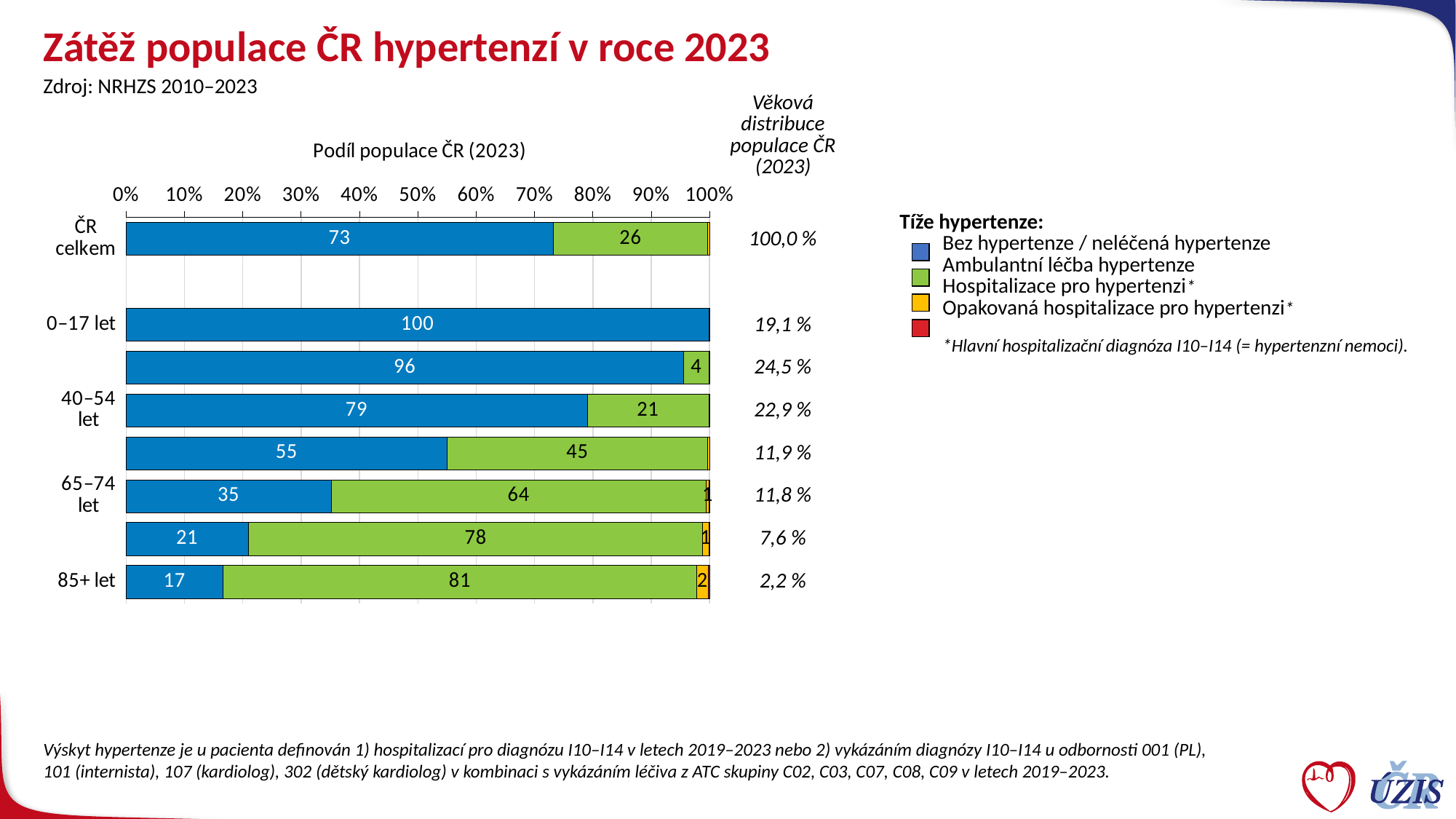

# Zátěž populace ČR hypertenzí v roce 2023
| Věková distribuce populace ČR (2023) |
| --- |
| 100,0 % |
|  |
| 19,1 % |
| 24,5 % |
| 22,9 % |
| 11,9 % |
| 11,8 % |
| 7,6 % |
| 2,2 % |
Zdroj: NRHZS 2010–2023

### Chart: Podíl populace ČR (2023)

| Category | Stupeň 1 | Stupeň 2 | Stupeň 3 | Stupeň 4 |
|---|---|---|---|---|
| ČR celkem | 73.20722017318013 | 26.499932382693718 | 0.2695967437510146 | 0.023250700375139145 |
|  | None | None | None | None |
| 0–17 let | 99.85879626248314 | 0.11948757650564572 | 0.01889208626087634 | 0.0028240747503371845 |
| 18–39 let | 95.53679657124366 | 4.41390615177726 | 0.045204958828626976 | 0.0040923181504540765 |
| 40–54 let | 79.07312460967152 | 20.785637775975665 | 0.1315110641534882 | 0.009726550199333488 |
| 55–64 let | 55.04727079524323 | 44.64074195615145 | 0.29253199568702826 | 0.019455252918287938 |
| 65–74 let | 35.19089164689535 | 64.22148283282763 | 0.5480828914326404 | 0.03954262884437849 |
| 75–84 let | 20.977234950474838 | 77.85352897149022 | 1.069602535066147 | 0.09963354296878797 |
| 85+ let | 16.604670257896768 | 81.22110117233343 | 1.9552713535122315 | 0.2189572162575733 |
| Tíže hypertenze: |
| --- |
| Bez hypertenze / neléčená hypertenze |
| Ambulantní léčba hypertenze |
| Hospitalizace pro hypertenzi\* |
| Opakovaná hospitalizace pro hypertenzi\* |
| \*Hlavní hospitalizační diagnóza I10–I14 (= hypertenzní nemoci). |

Výskyt hypertenze je u pacienta definován 1) hospitalizací pro diagnózu I10–I14 v letech 2019–2023 nebo 2) vykázáním diagnózy I10–I14 u odbornosti 001 (PL), 101 (internista), 107 (kardiolog), 302 (dětský kardiolog) v kombinaci s vykázáním léčiva z ATC skupiny C02, C03, C07, C08, C09 v letech 2019–2023.